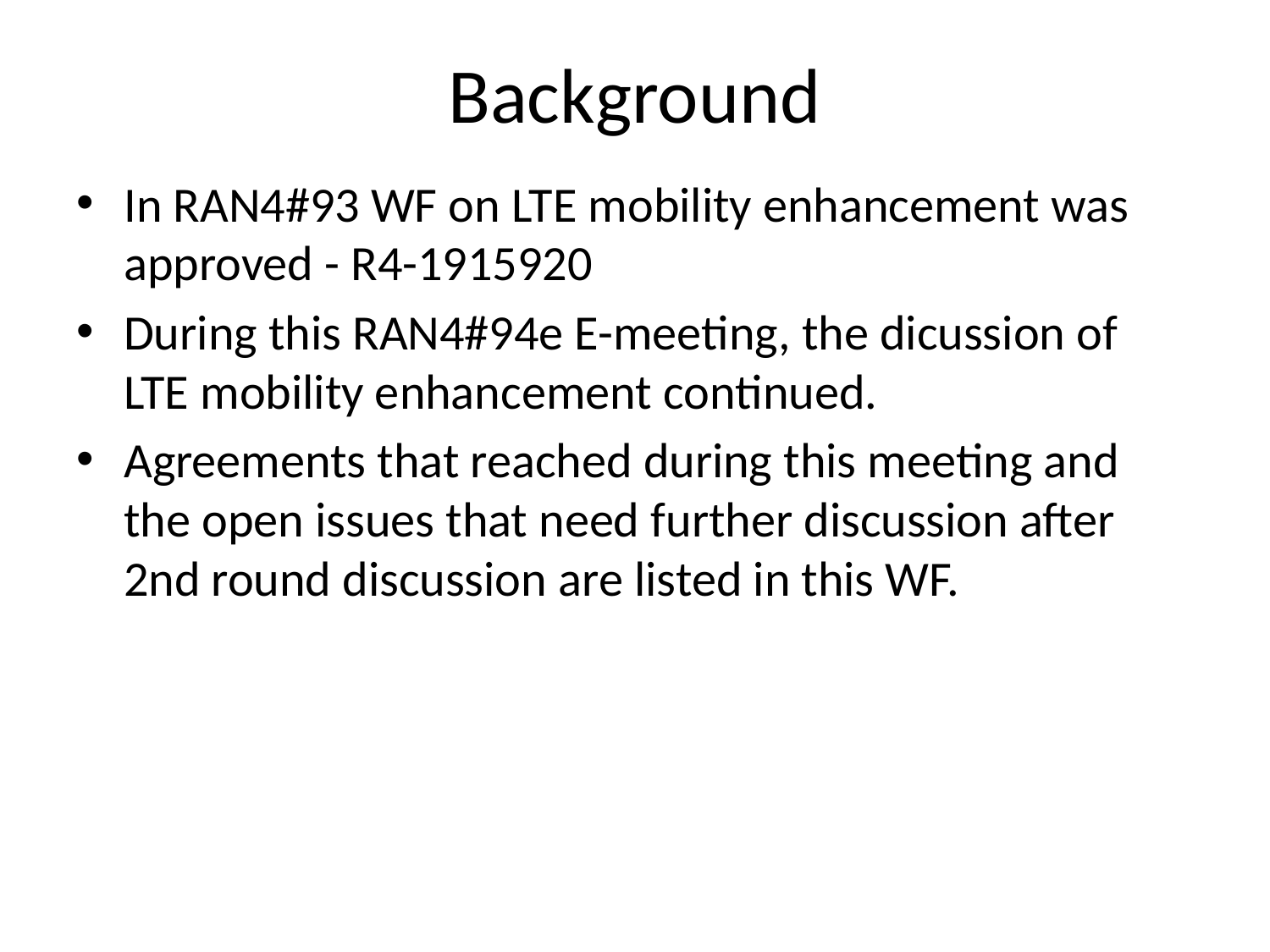

# Background
In RAN4#93 WF on LTE mobility enhancement was approved - R4-1915920
During this RAN4#94e E-meeting, the dicussion of LTE mobility enhancement continued.
Agreements that reached during this meeting and the open issues that need further discussion after 2nd round discussion are listed in this WF.